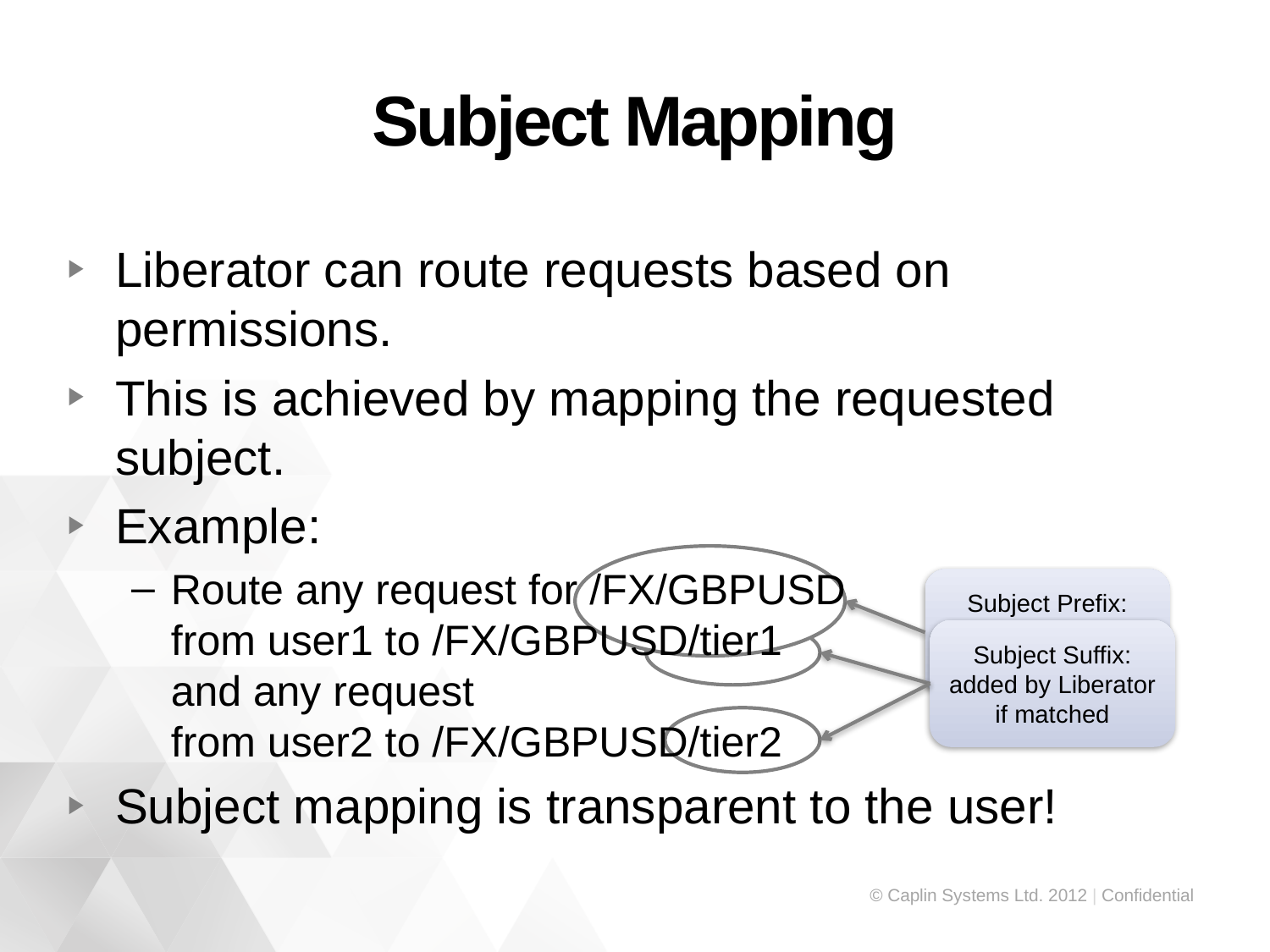

# Subject Mapping
Liberator can route requests based on permissions.
This is achieved by mapping the requested subject.
Example:
Route any request for /FX/GBPUSD
from user1 to /FX/GBPUSD/tier1
and any request
from user2 to /FX/GBPUSD/tier2
Subject mapping is transparent to the user!

Subject Prefix:
matched by Liberator

Subject Suffix:
added by Liberator if matched